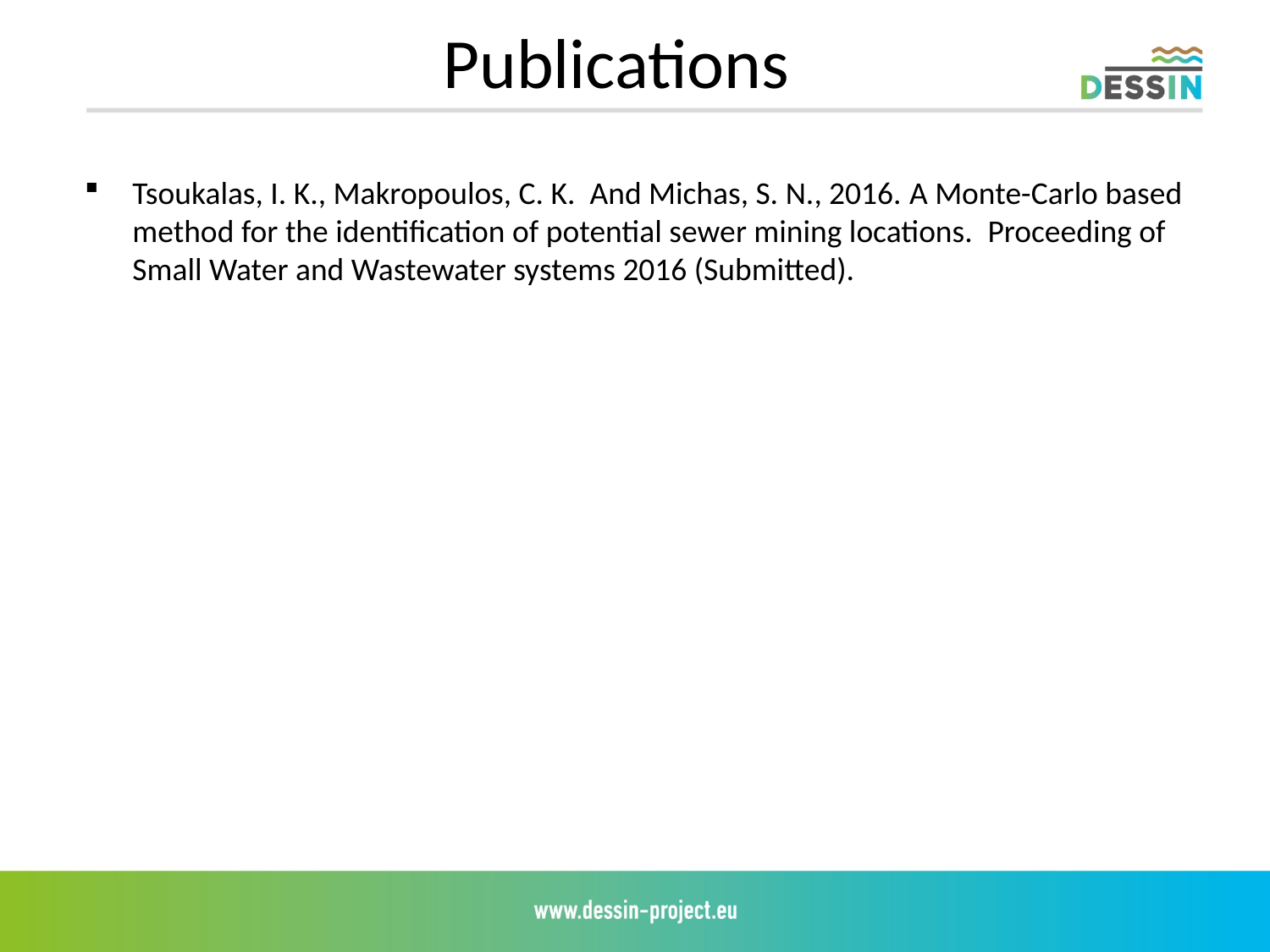

Publications
Tsoukalas, I. K., Makropoulos, C. K.  And Michas, S. N., 2016. A Monte-Carlo based method for the identification of potential sewer mining locations.  Proceeding of Small Water and Wastewater systems 2016 (Submitted).